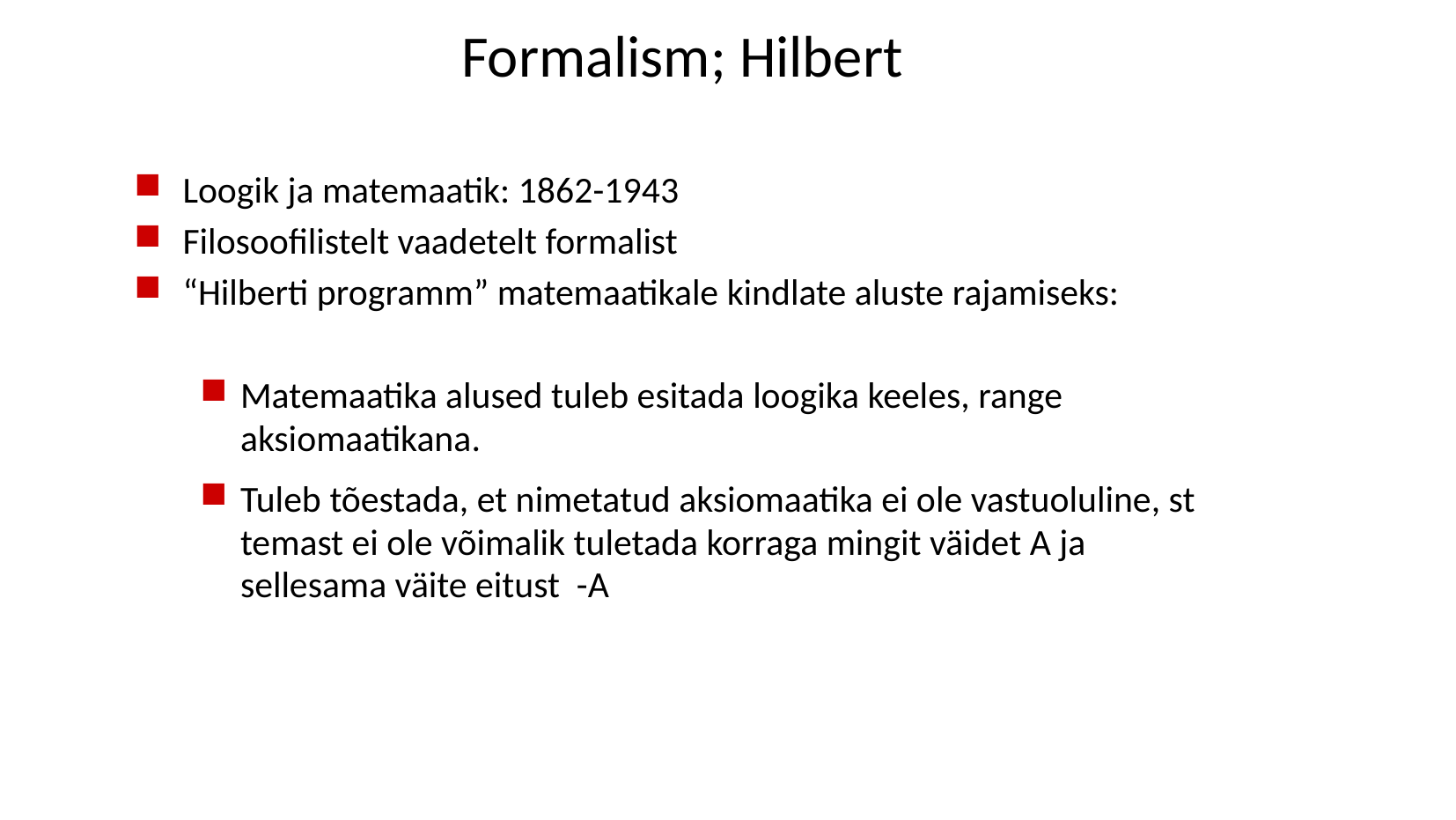

# Formalism; Hilbert

Loogik ja matemaatik: 1862-1943
Filosoofilistelt vaadetelt formalist
“Hilberti programm” matemaatikale kindlate aluste rajamiseks:

Matemaatika alused tuleb esitada loogika keeles, range aksiomaatikana.
Tuleb tõestada, et nimetatud aksiomaatika ei ole vastuoluline, st temast ei ole võimalik tuletada korraga mingit väidet A ja sellesama väite eitust  -A